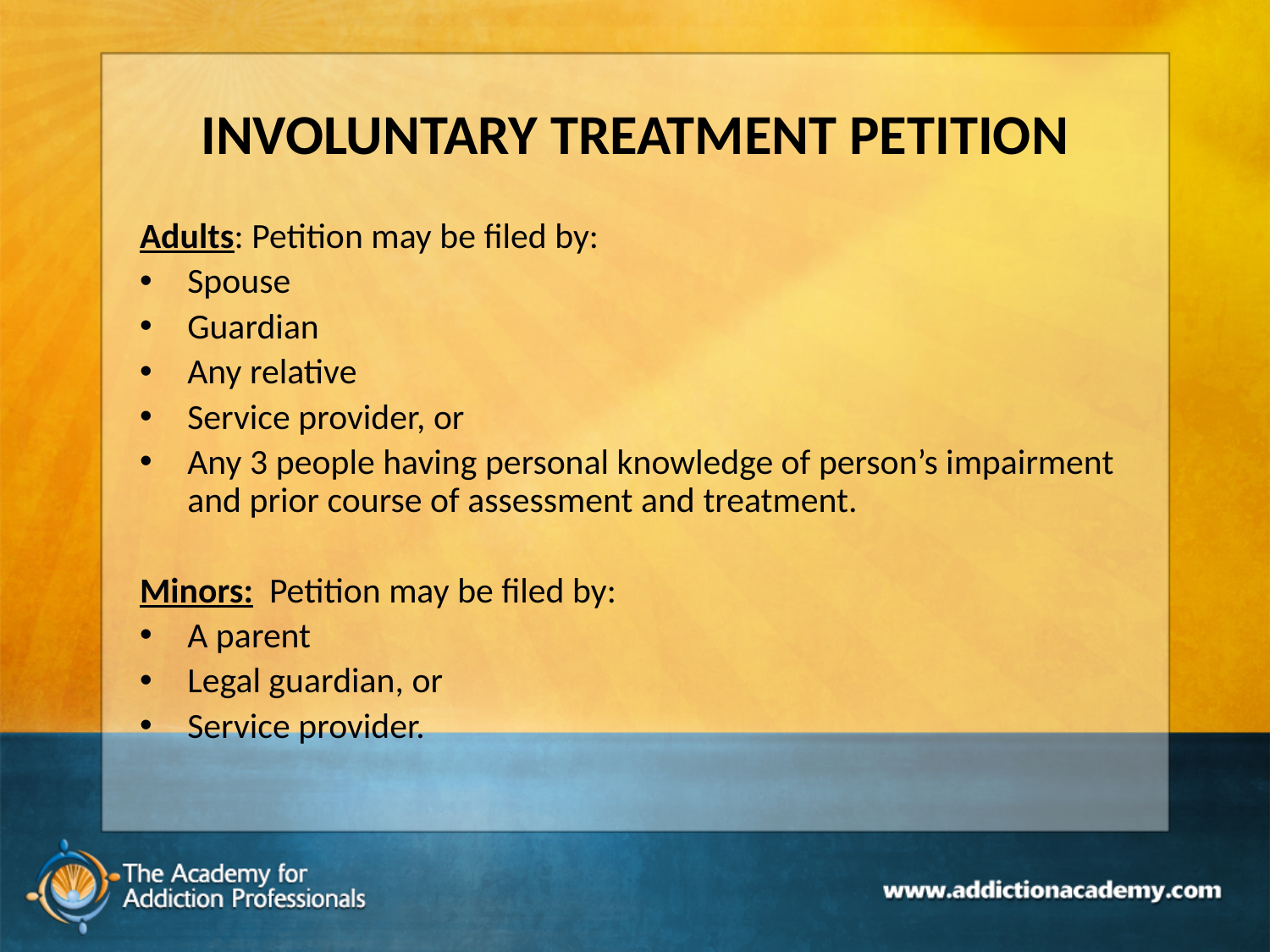

# INVOLUNTARY TREATMENT PETITION
Adults: Petition may be filed by:
Spouse
Guardian
Any relative
Service provider, or
Any 3 people having personal knowledge of person’s impairment and prior course of assessment and treatment.

Minors:  Petition may be filed by:
A parent
Legal guardian, or
Service provider.
148